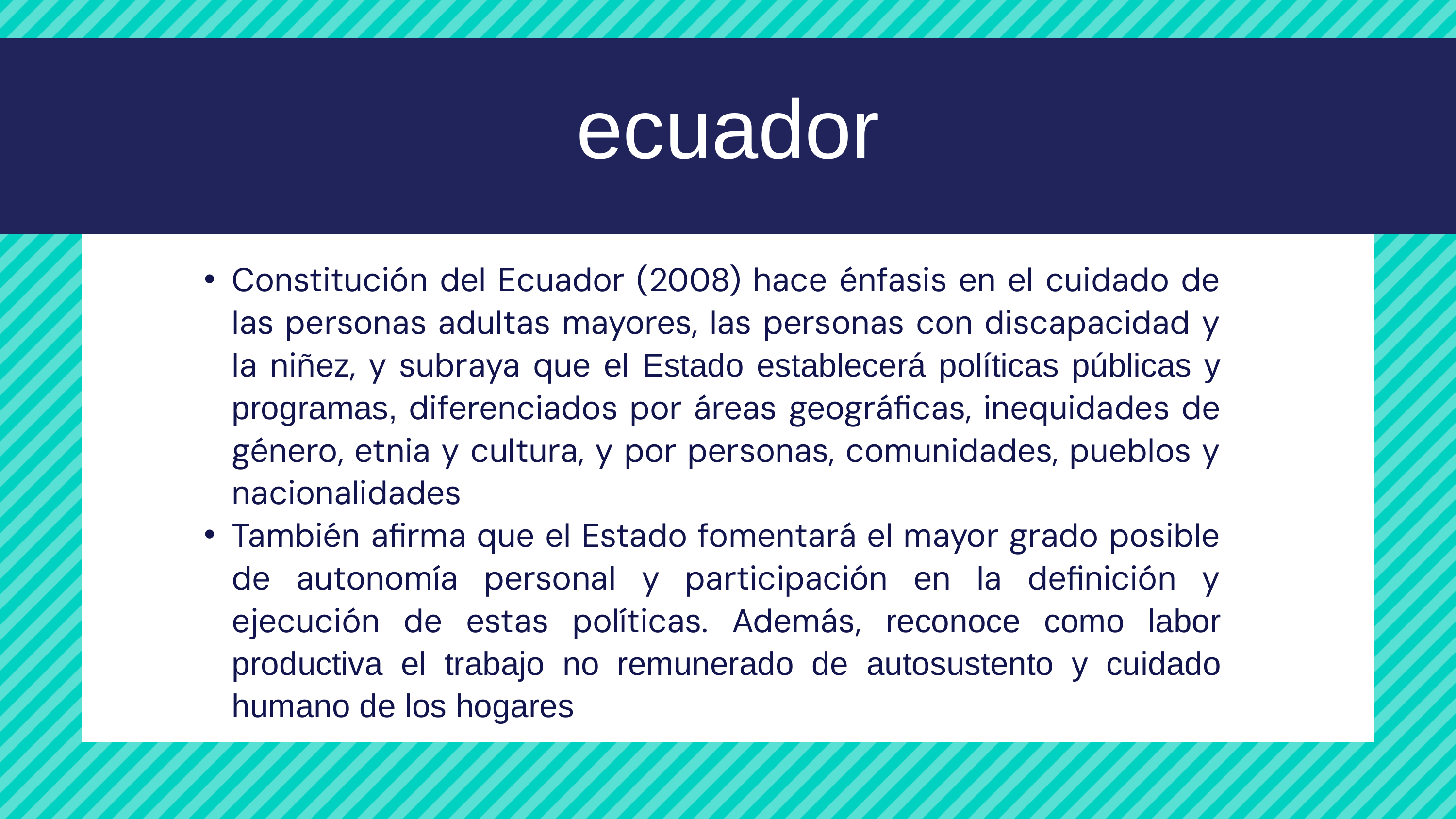

ecuador

Constitución del Ecuador (2008) hace énfasis en el cuidado de las personas adultas mayores, las personas con discapacidad y la niñez, y subraya que el Estado establecerá políticas públicas y programas, diferenciados por áreas geográficas, inequidades de género, etnia y cultura, y por personas, comunidades, pueblos y nacionalidades
También afirma que el Estado fomentará el mayor grado posible de autonomía personal y participación en la definición y ejecución de estas políticas. Además, reconoce como labor productiva el trabajo no remunerado de autosustento y cuidado humano de los hogares